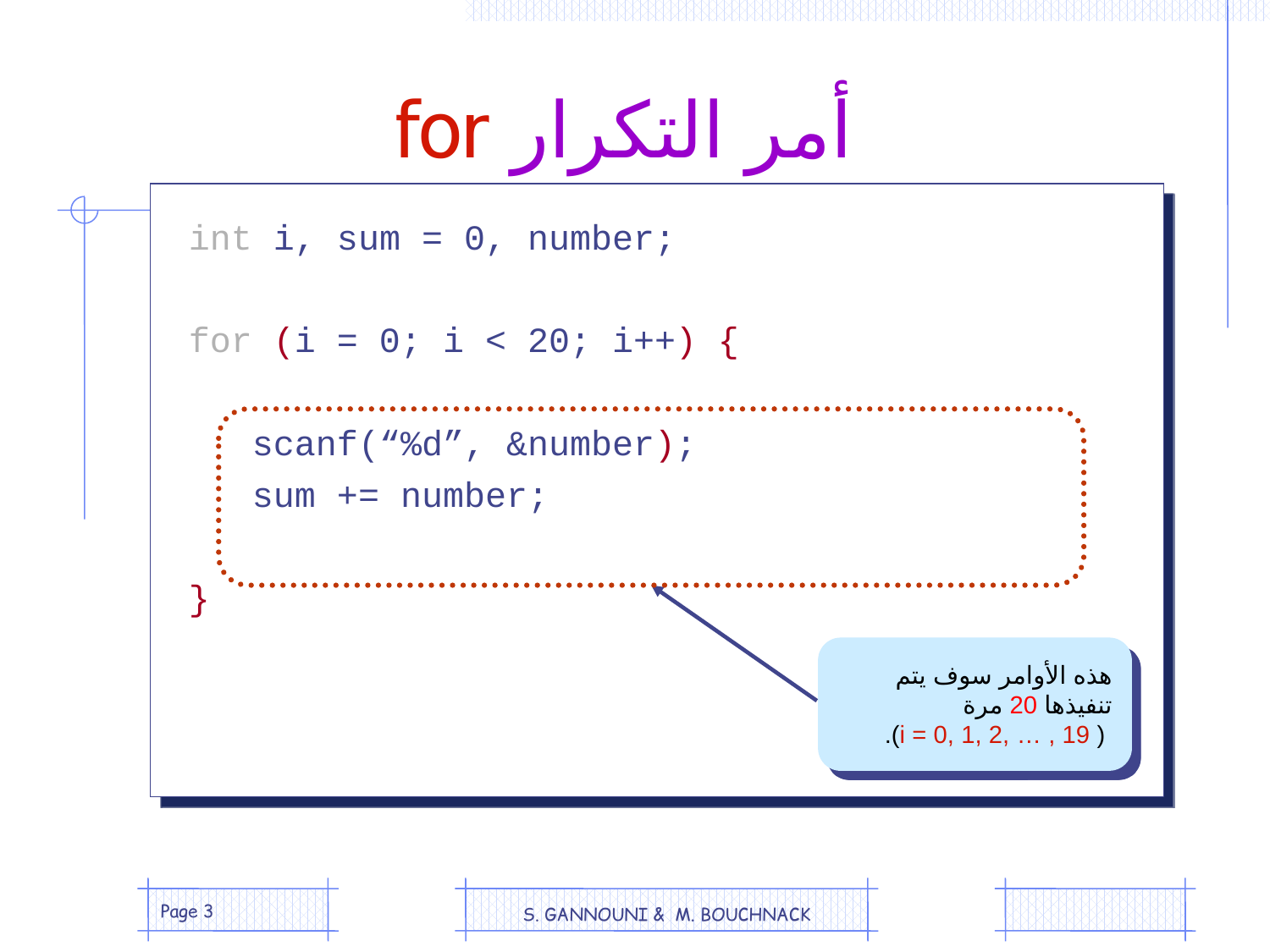

# أمر التكرار for

int i, sum = 0, number;

for (i = 0; i < 20; i++) {

	scanf(“%d”, &number);
	sum += number;

}

هذه الأوامر سوف يتم تنفيذها 20 مرة
 ( i = 0, 1, 2, … , 19).
Page 3
S. GANNOUNI &  M. BOUCHNACK